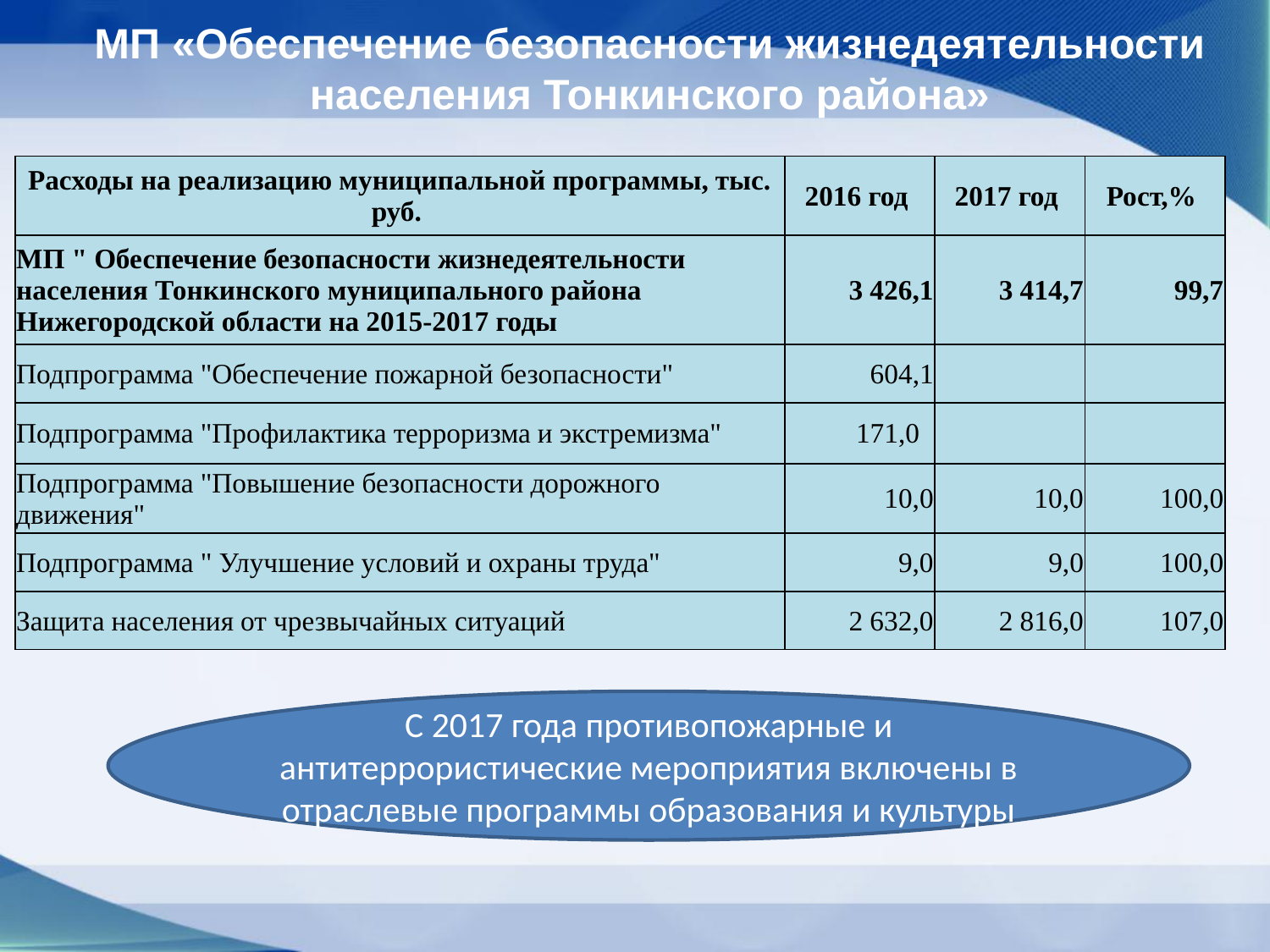

МП «Обеспечение безопасности жизнедеятельности населения Тонкинского района»
| Расходы на реализацию муниципальной программы, тыс. руб. | 2016 год | 2017 год | Рост,% |
| --- | --- | --- | --- |
| МП " Обеспечение безопасности жизнедеятельности населения Тонкинского муниципального района Нижегородской области на 2015-2017 годы | 3 426,1 | 3 414,7 | 99,7 |
| Подпрограмма "Обеспечение пожарной безопасности" | 604,1 |  |  |
| Подпрограмма "Профилактика терроризма и экстремизма" | 171,0 |  |  |
| Подпрограмма "Повышение безопасности дорожного движения" | 10,0 | 10,0 | 100,0 |
| Подпрограмма " Улучшение условий и охраны труда" | 9,0 | 9,0 | 100,0 |
| Защита населения от чрезвычайных ситуаций | 2 632,0 | 2 816,0 | 107,0 |
С 2017 года противопожарные и антитеррористические мероприятия включены в отраслевые программы образования и культуры